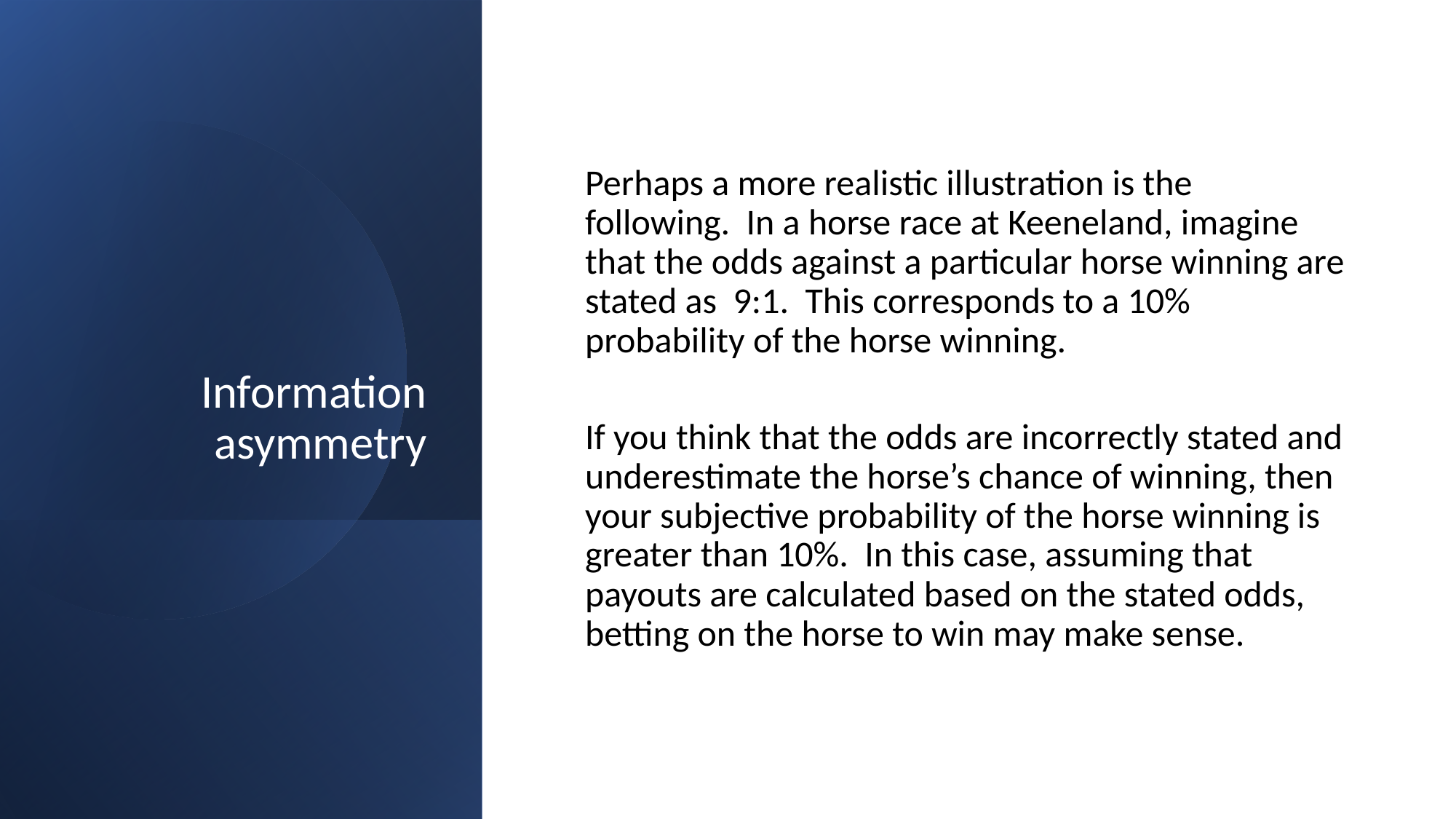

# Information asymmetry
Perhaps a more realistic illustration is the following.  In a horse race at Keeneland, imagine that the odds against a particular horse winning are stated as  9:1.  This corresponds to a 10% probability of the horse winning.

If you think that the odds are incorrectly stated and underestimate the horse’s chance of winning, then your subjective probability of the horse winning is greater than 10%.  In this case, assuming that payouts are calculated based on the stated odds, betting on the horse to win may make sense.